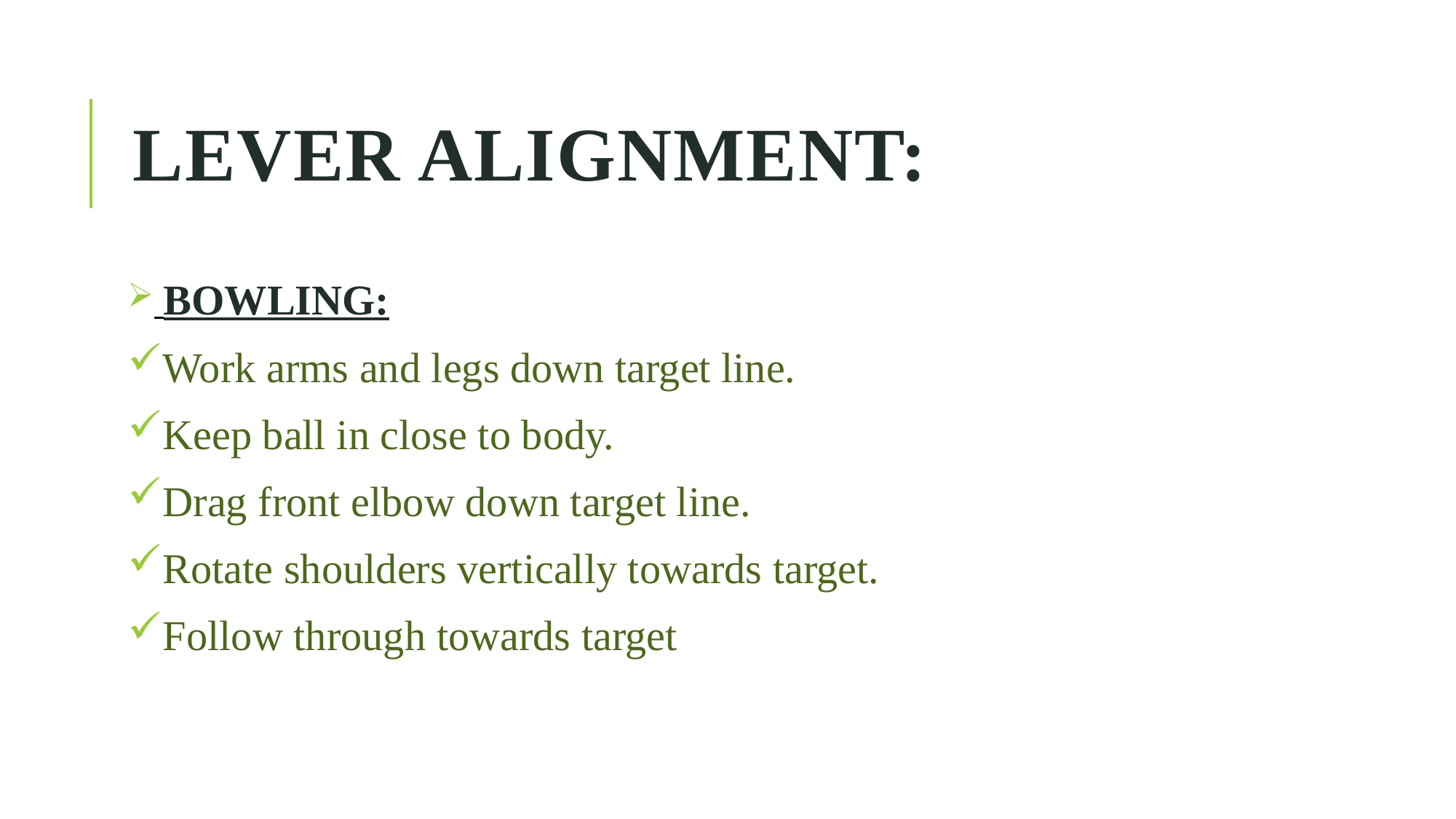

# LEVER ALIGNMENT:
 BOWLING:
Work arms and legs down target line.
Keep ball in close to body.
Drag front elbow down target line.
Rotate shoulders vertically towards target.
Follow through towards target